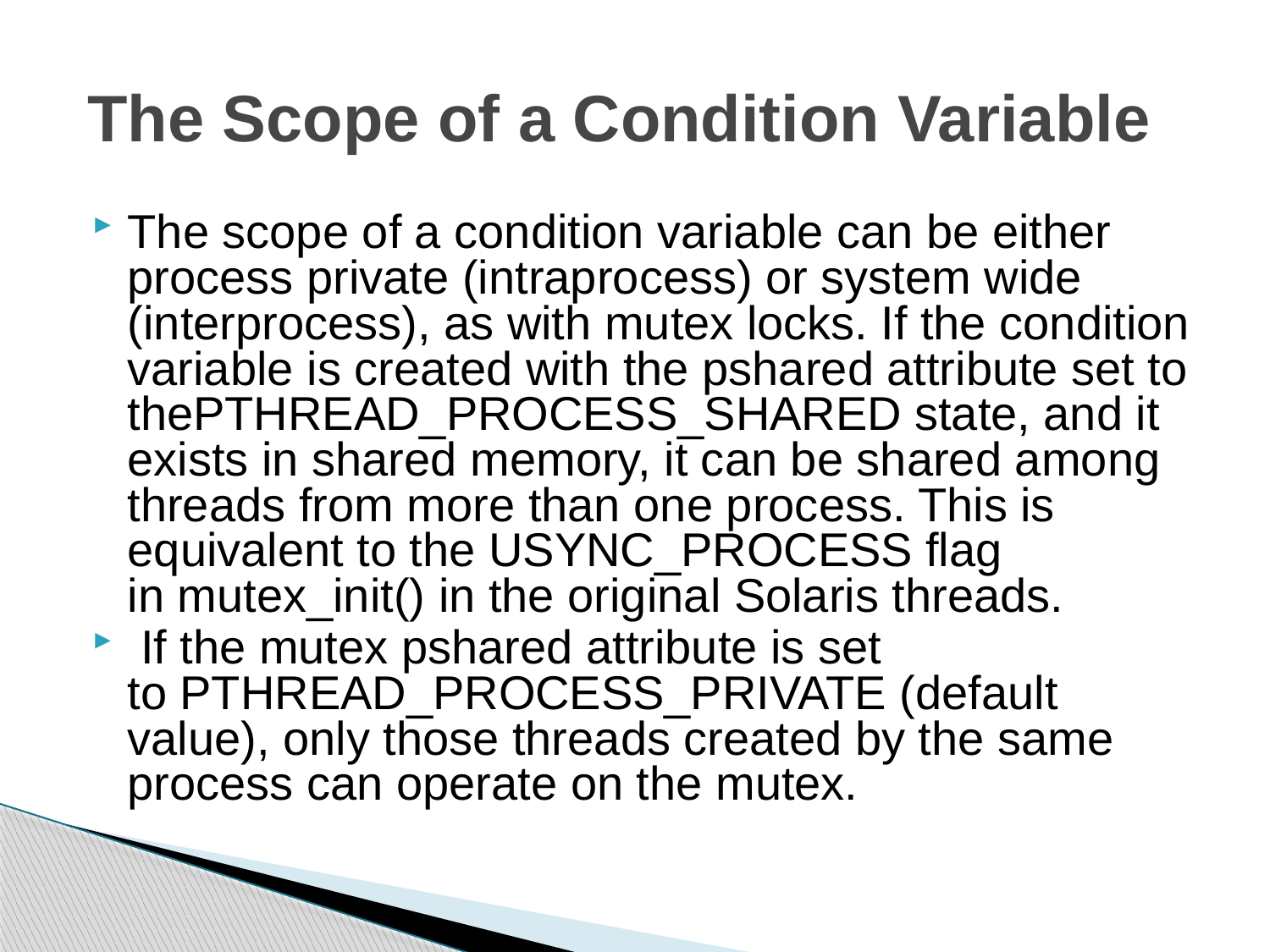

The Scope of a Condition Variable
The scope of a condition variable can be either process private (intraprocess) or system wide (interprocess), as with mutex locks. If the condition variable is created with the pshared attribute set to thePTHREAD_PROCESS_SHARED state, and it exists in shared memory, it can be shared among threads from more than one process. This is equivalent to the USYNC_PROCESS flag in mutex_init() in the original Solaris threads.
 If the mutex pshared attribute is set to PTHREAD_PROCESS_PRIVATE (default value), only those threads created by the same process can operate on the mutex.